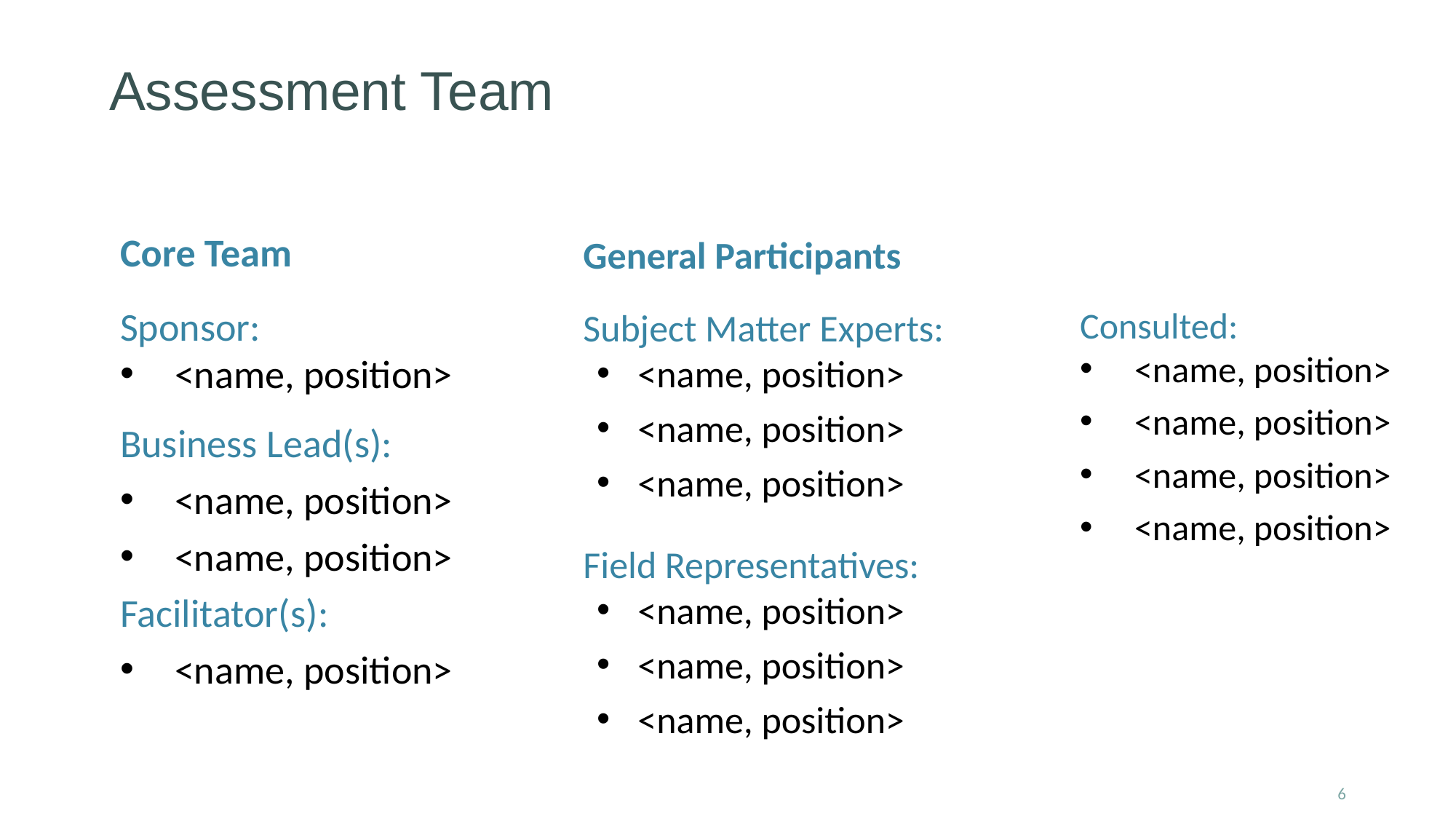

# Assessment Team
Core Team
Sponsor:
<name, position>

Business Lead(s):
<name, position>
<name, position>
Facilitator(s):
<name, position>
General Participants
Subject Matter Experts:
<name, position>
<name, position>
<name, position>
Field Representatives:
<name, position>
<name, position>
<name, position>

Consulted:
<name, position>
<name, position>
<name, position>
<name, position>